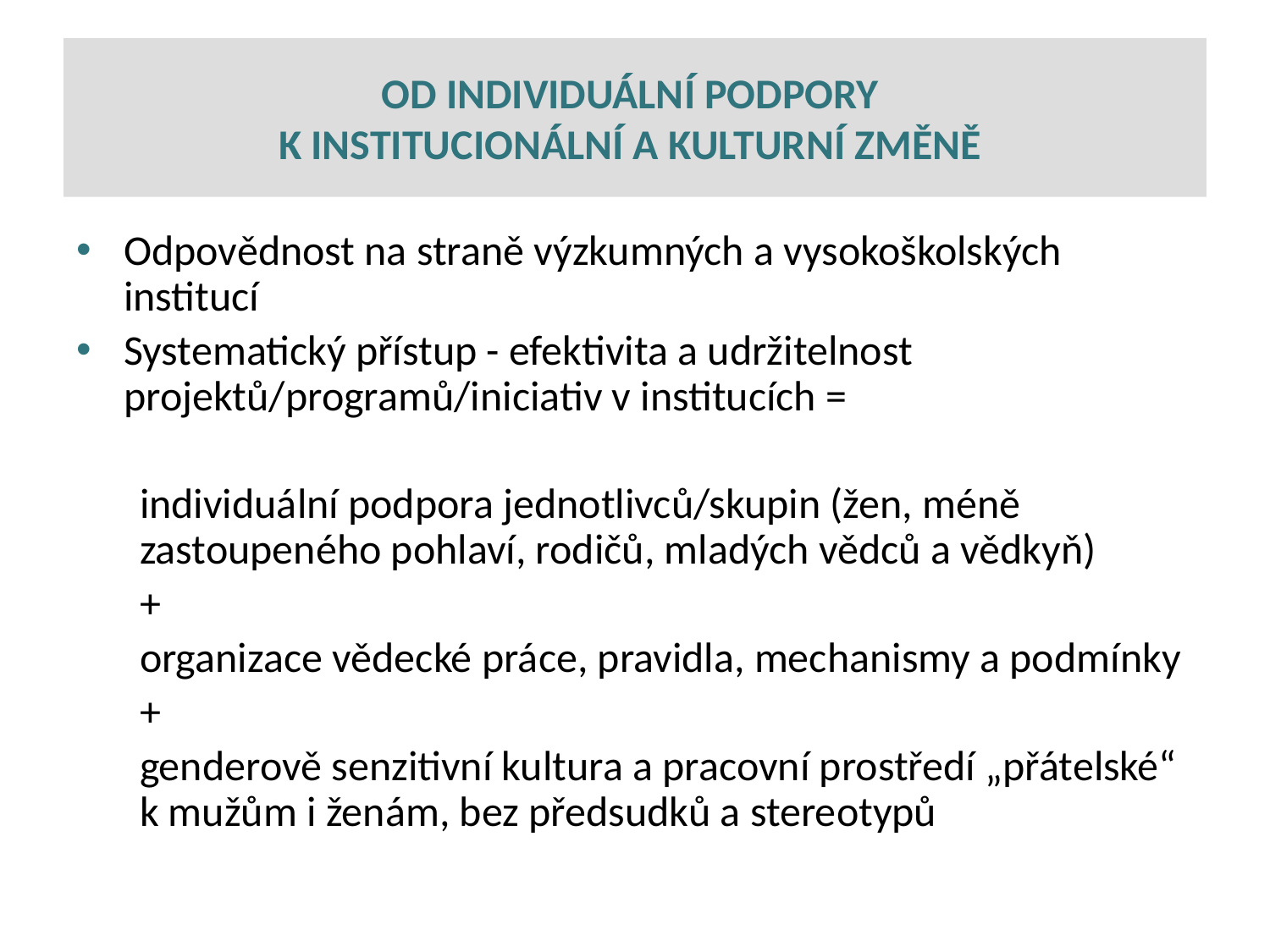

# OD INDIVIDUÁLNÍ PODPORY K INSTITUCIONÁLNÍ A KULTURNÍ ZMĚNĚ
Odpovědnost na straně výzkumných a vysokoškolských institucí
Systematický přístup - efektivita a udržitelnost projektů/programů/iniciativ v institucích =

individuální podpora jednotlivců/skupin (žen, méně zastoupeného pohlaví, rodičů, mladých vědců a vědkyň)
+
organizace vědecké práce, pravidla, mechanismy a podmínky
+
genderově senzitivní kultura a pracovní prostředí „přátelské“ k mužům i ženám, bez předsudků a stereotypů